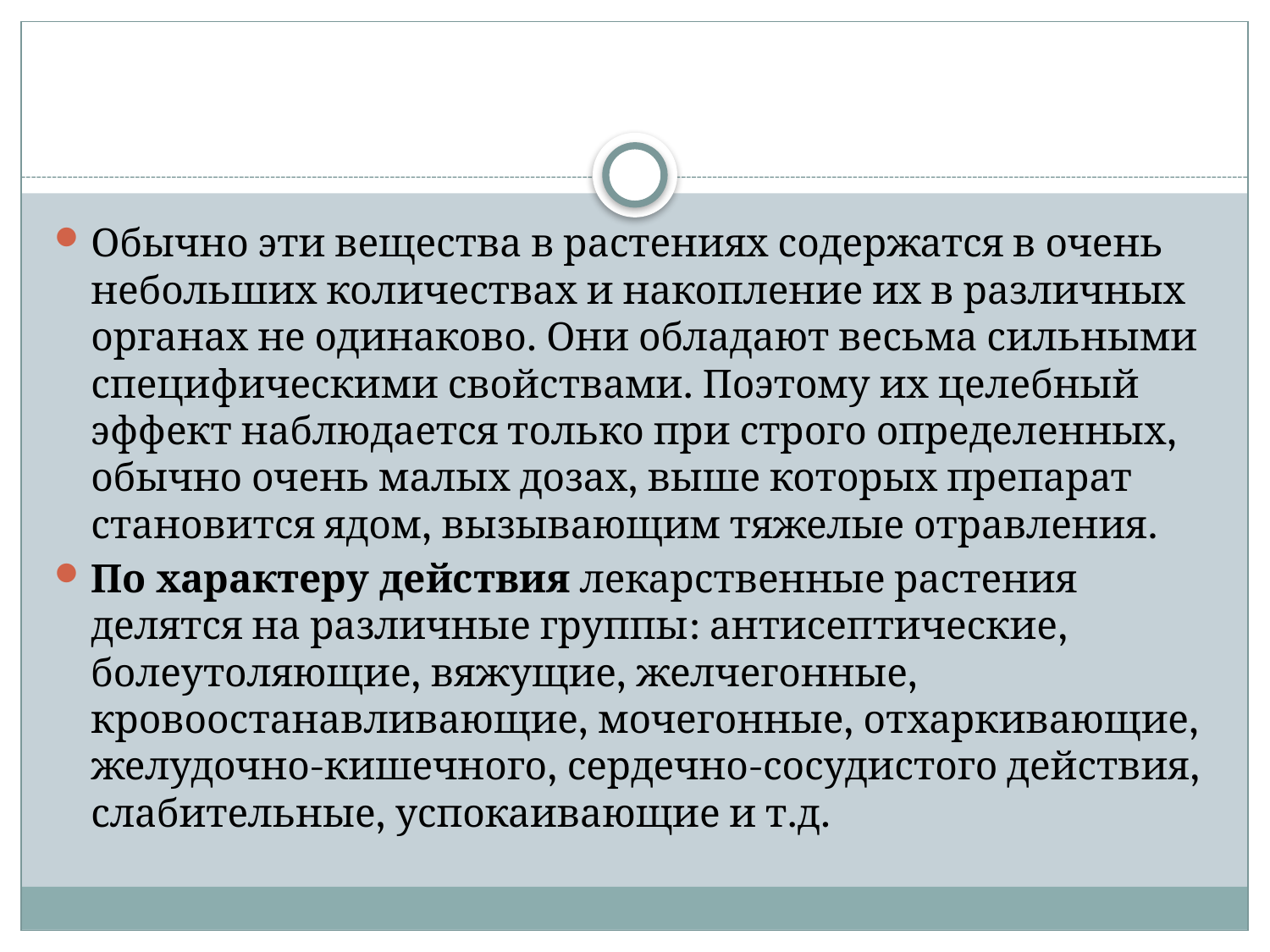

#
Обычно эти вещества в растениях содержатся в очень небольших количествах и накопление их в различных органах не одинаково. Они обладают весьма сильными специфическими свойствами. Поэтому их целебный эффект наблюдается только при строго определенных, обычно очень малых дозах, выше которых препарат становится ядом, вызывающим тяжелые отравления.
По характеру действия лекарственные растения делятся на различные группы: антисептические, болеутоляющие, вяжущие, желчегонные, кровоостанавливающие, мочегонные, отхаркивающие, желудочно-кишечного, сердечно-сосудистого действия, слабительные, успокаивающие и т.д.